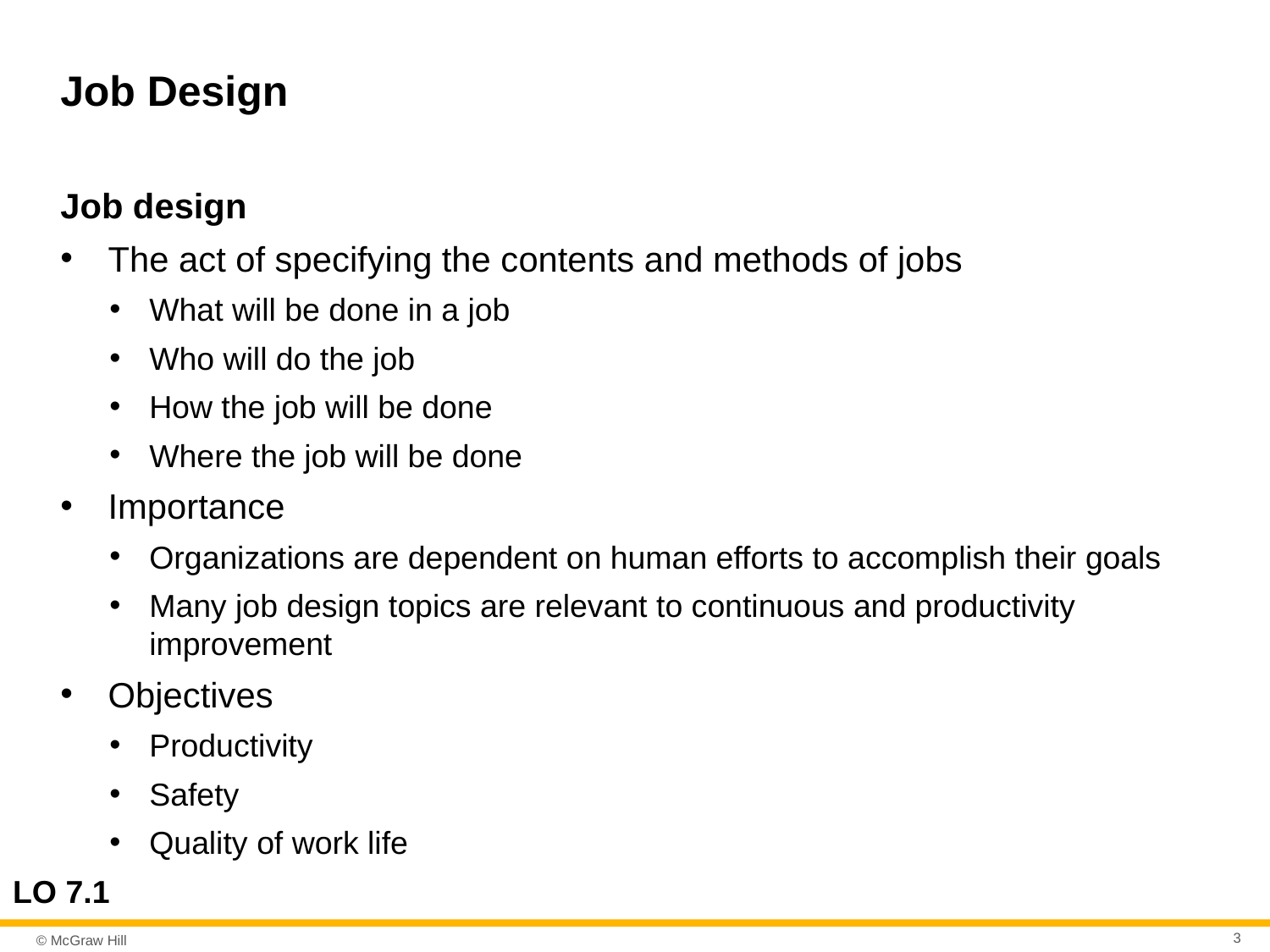

# Job Design
Job design
The act of specifying the contents and methods of jobs
What will be done in a job
Who will do the job
How the job will be done
Where the job will be done
Importance
Organizations are dependent on human efforts to accomplish their goals
Many job design topics are relevant to continuous and productivity improvement
Objectives
Productivity
Safety
Quality of work life
LO 7.1